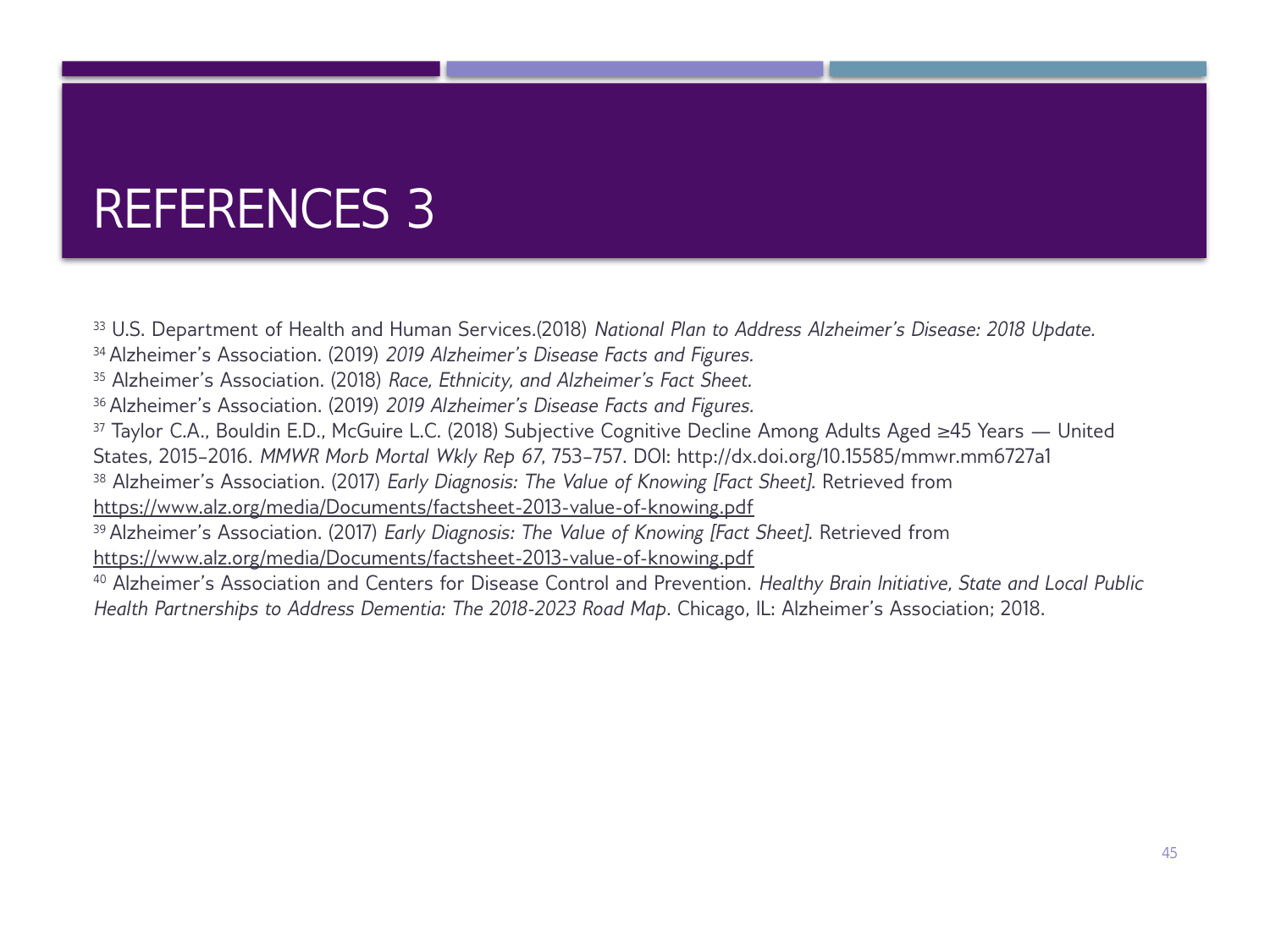

# References 3
33 U.S. Department of Health and Human Services.(2018) National Plan to Address Alzheimer’s Disease: 2018 Update.
34 Alzheimer’s Association. (2019) 2019 Alzheimer’s Disease Facts and Figures.
35 Alzheimer’s Association. (2018) Race, Ethnicity, and Alzheimer’s Fact Sheet.
36 Alzheimer’s Association. (2019) 2019 Alzheimer’s Disease Facts and Figures.
37 Taylor C.A., Bouldin E.D., McGuire L.C. (2018) Subjective Cognitive Decline Among Adults Aged ≥45 Years — United States, 2015–2016. MMWR Morb Mortal Wkly Rep 67, 753–757. DOI: http://dx.doi.org/10.15585/mmwr.mm6727a1
38 Alzheimer’s Association. (2017) Early Diagnosis: The Value of Knowing [Fact Sheet]. Retrieved from https://www.alz.org/media/Documents/factsheet-2013-value-of-knowing.pdf
39 Alzheimer’s Association. (2017) Early Diagnosis: The Value of Knowing [Fact Sheet]. Retrieved from https://www.alz.org/media/Documents/factsheet-2013-value-of-knowing.pdf
40 Alzheimer’s Association and Centers for Disease Control and Prevention. Healthy Brain Initiative, State and Local Public Health Partnerships to Address Dementia: The 2018-2023 Road Map. Chicago, IL: Alzheimer’s Association; 2018.
45